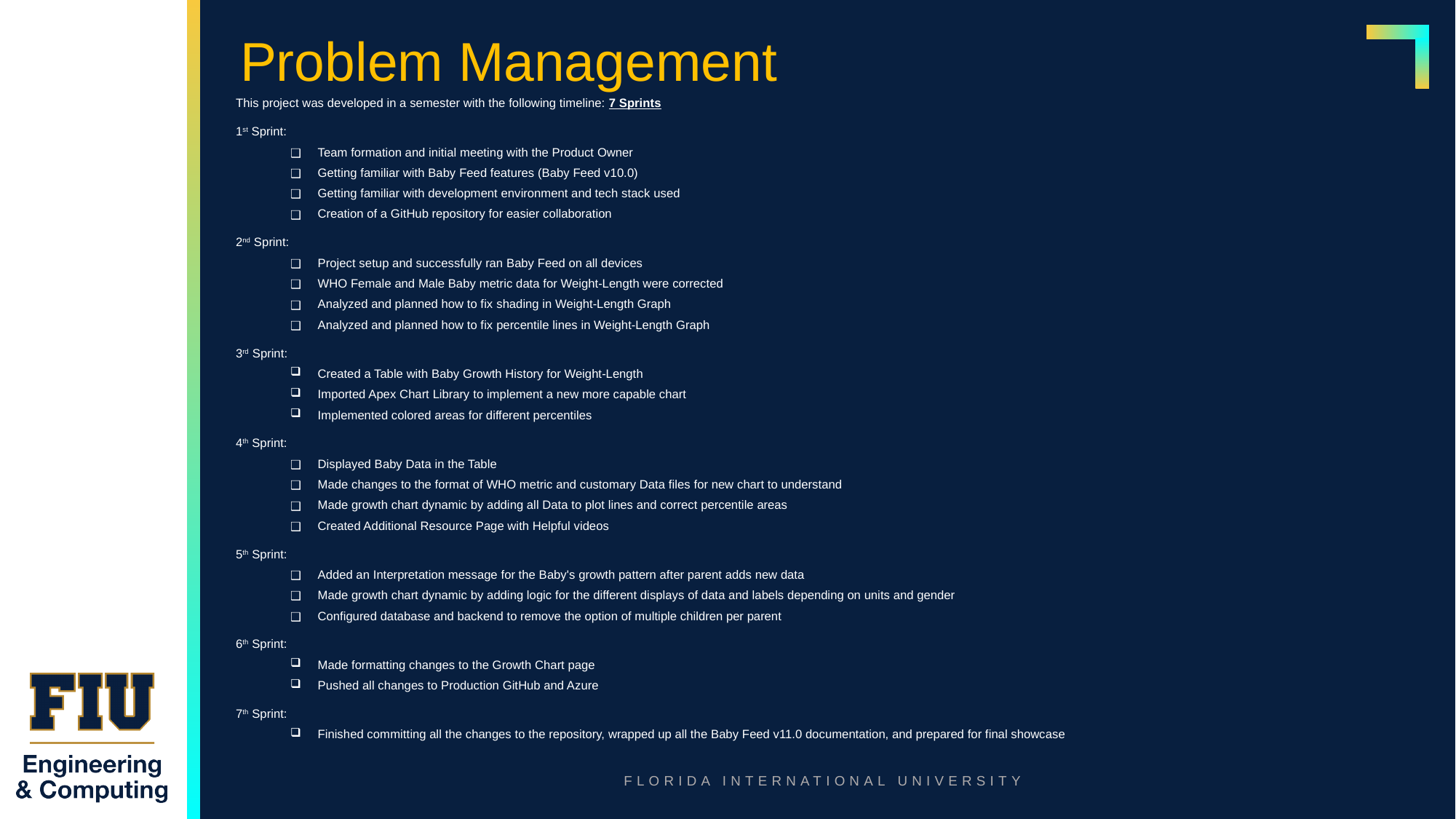

# Problem Management
This project was developed in a semester with the following timeline: 7 Sprints
1st Sprint:
Team formation and initial meeting with the Product Owner
Getting familiar with Baby Feed features (Baby Feed v10.0)
Getting familiar with development environment and tech stack used
Creation of a GitHub repository for easier collaboration
2nd Sprint:
Project setup and successfully ran Baby Feed on all devices
WHO Female and Male Baby metric data for Weight-Length were corrected
Analyzed and planned how to fix shading in Weight-Length Graph
Analyzed and planned how to fix percentile lines in Weight-Length Graph
3rd Sprint:
Created a Table with Baby Growth History for Weight-Length
Imported Apex Chart Library to implement a new more capable chart
Implemented colored areas for different percentiles
4th Sprint:
Displayed Baby Data in the Table
Made changes to the format of WHO metric and customary Data files for new chart to understand
Made growth chart dynamic by adding all Data to plot lines and correct percentile areas
Created Additional Resource Page with Helpful videos
5th Sprint:
Added an Interpretation message for the Baby's growth pattern after parent adds new data
Made growth chart dynamic by adding logic for the different displays of data and labels depending on units and gender
Configured database and backend to remove the option of multiple children per parent
6th Sprint:
Made formatting changes to the Growth Chart page
Pushed all changes to Production GitHub and Azure
7th Sprint:
Finished committing all the changes to the repository, wrapped up all the Baby Feed v11.0 documentation, and prepared for final showcase